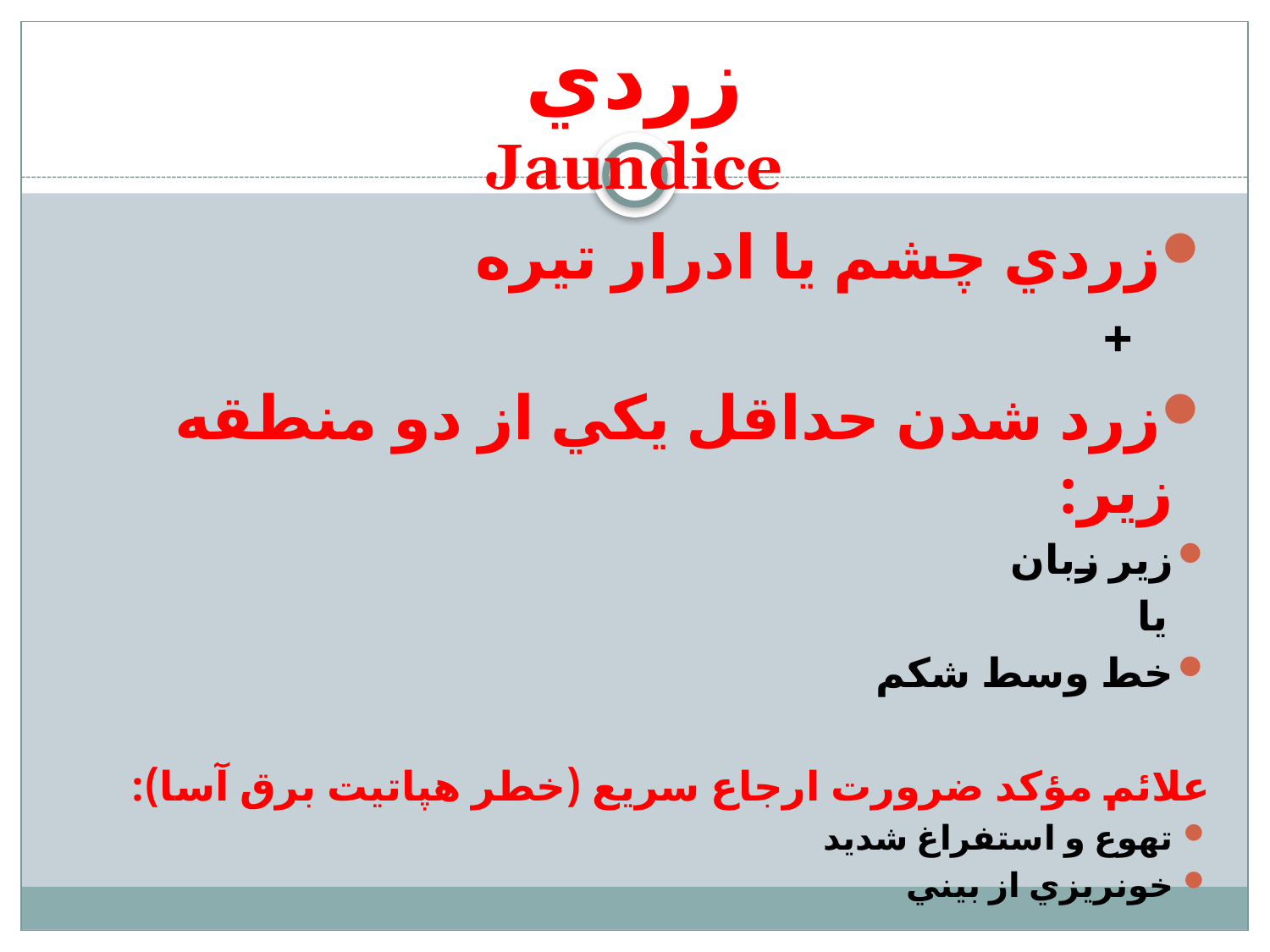

# زردي Jaundice
زردي چشم يا ادرار تيره
	 +
زرد شدن حداقل يكي از دو منطقه زير:
زير زبان
    يا
خط وسط شكم

علائم مؤكد ضرورت ارجاع سريع (خطر هپاتيت برق آسا):
تهوع و استفراغ شديد
خونريزي از بيني